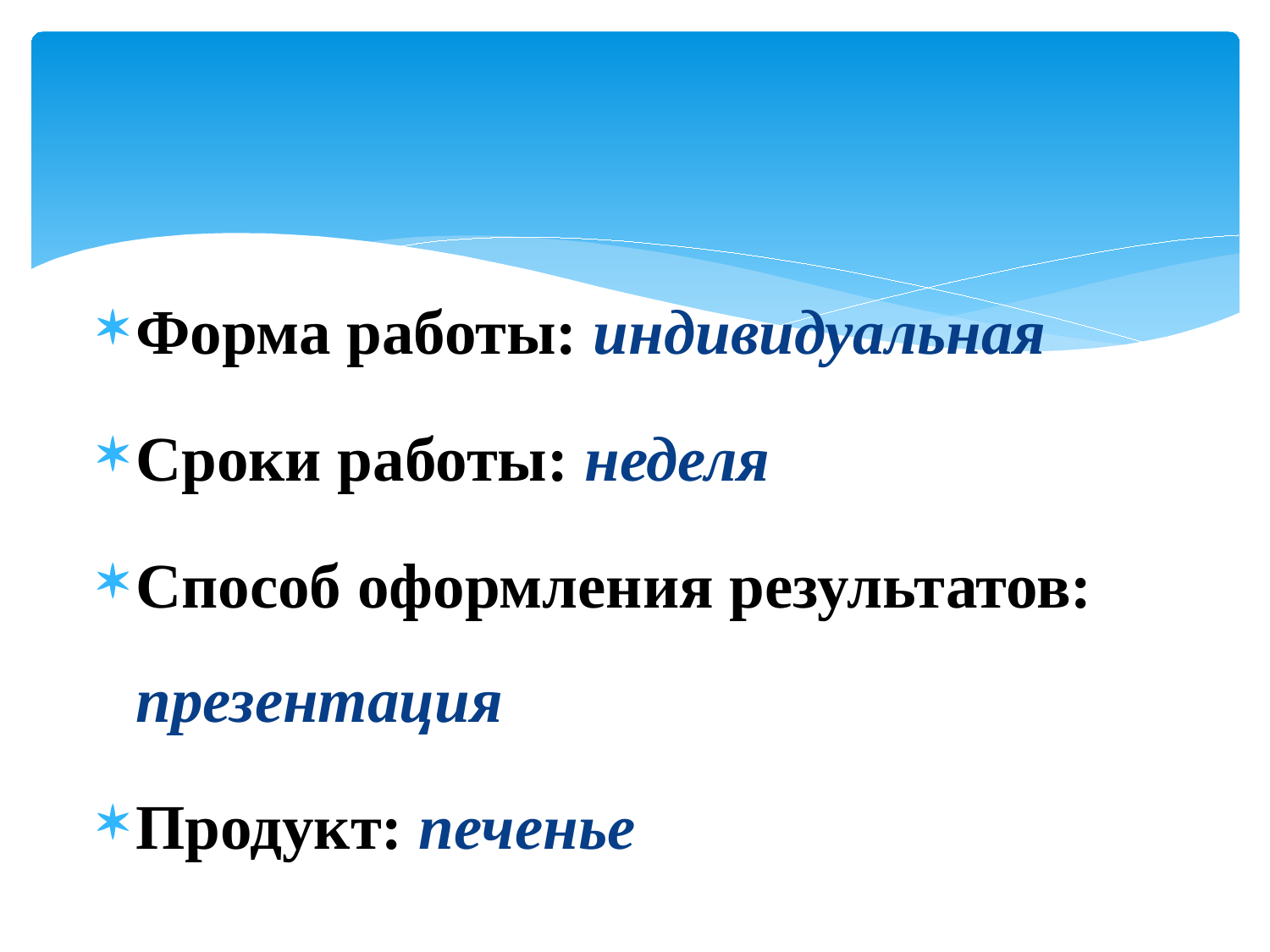

#
Форма работы: индивидуальная
Сроки работы: неделя
Способ оформления результатов: презентация
Продукт: печенье